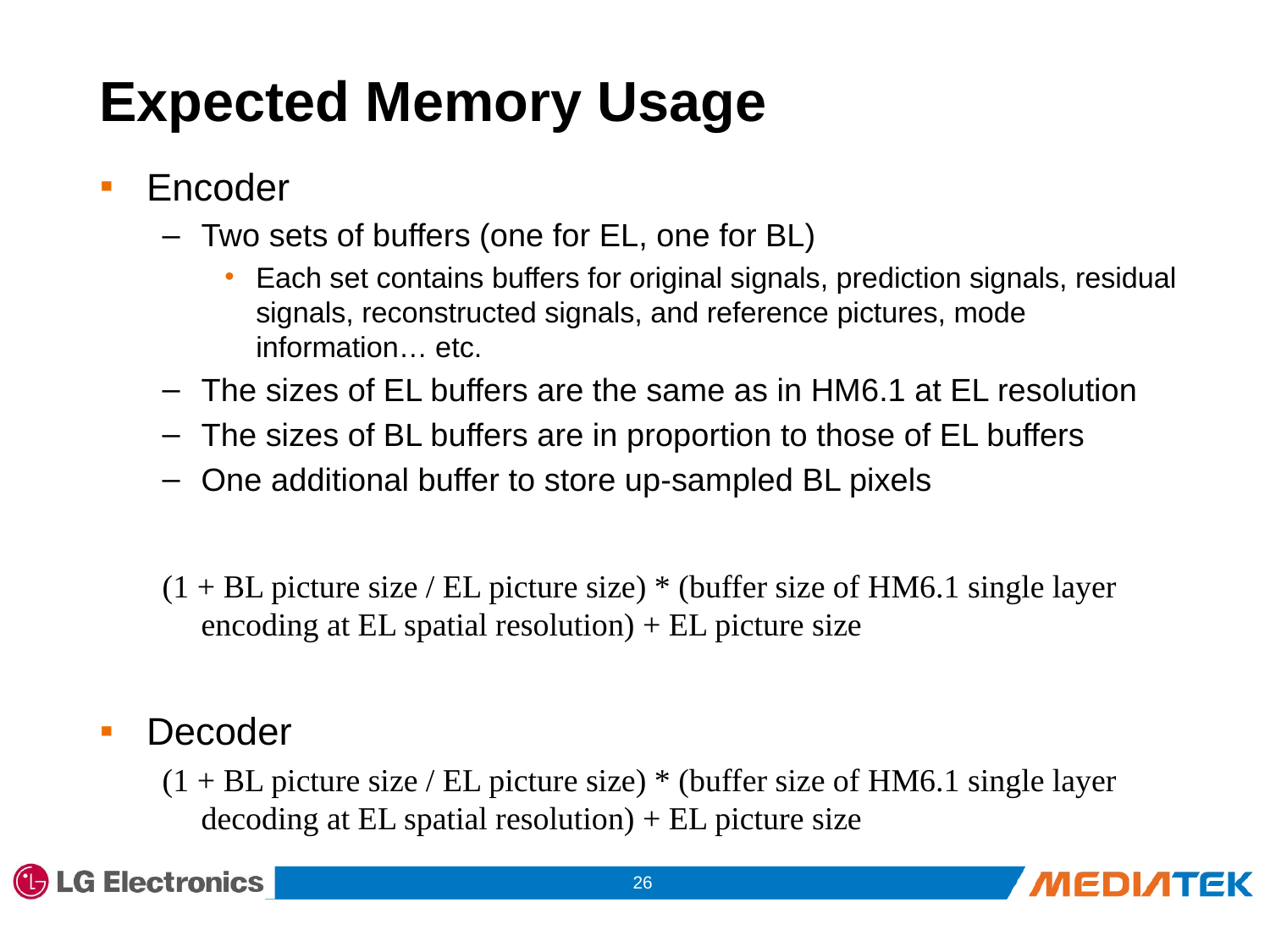

# Expected Memory Usage
Encoder
Two sets of buffers (one for EL, one for BL)
Each set contains buffers for original signals, prediction signals, residual signals, reconstructed signals, and reference pictures, mode information… etc.
The sizes of EL buffers are the same as in HM6.1 at EL resolution
The sizes of BL buffers are in proportion to those of EL buffers
One additional buffer to store up-sampled BL pixels

(1 + BL picture size / EL picture size) * (buffer size of HM6.1 single layer encoding at EL spatial resolution) + EL picture size

Decoder
(1 + BL picture size / EL picture size) * (buffer size of HM6.1 single layer decoding at EL spatial resolution) + EL picture size
26